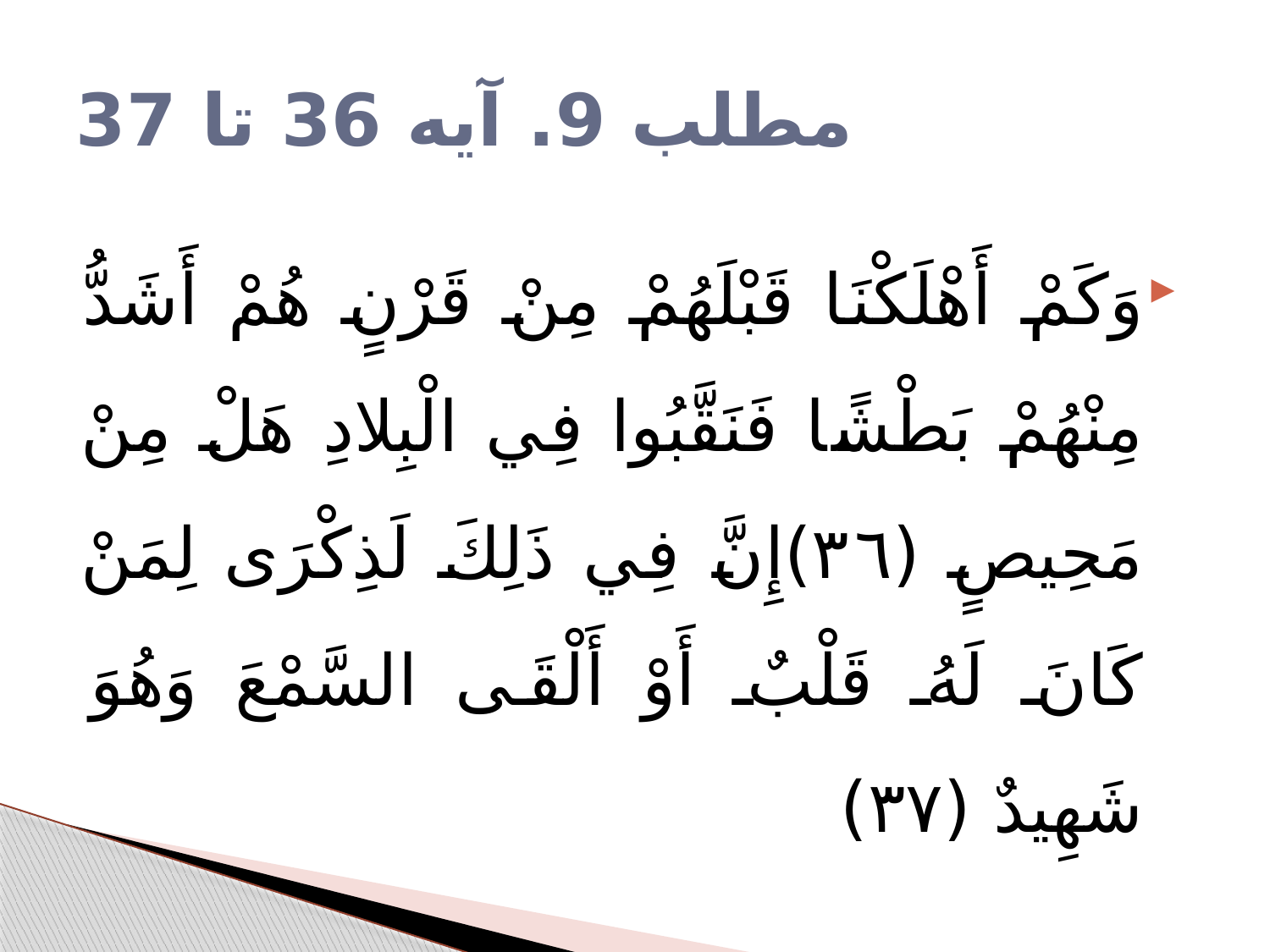

# مطلب 9. آیه 36 تا 37
وَكَمْ أَهْلَكْنَا قَبْلَهُمْ مِنْ قَرْنٍ هُمْ أَشَدُّ مِنْهُمْ بَطْشًا فَنَقَّبُوا فِي الْبِلادِ هَلْ مِنْ مَحِيصٍ (٣٦)إِنَّ فِي ذَلِكَ لَذِكْرَى لِمَنْ كَانَ لَهُ قَلْبٌ أَوْ أَلْقَى السَّمْعَ وَهُوَ شَهِيدٌ (٣٧)